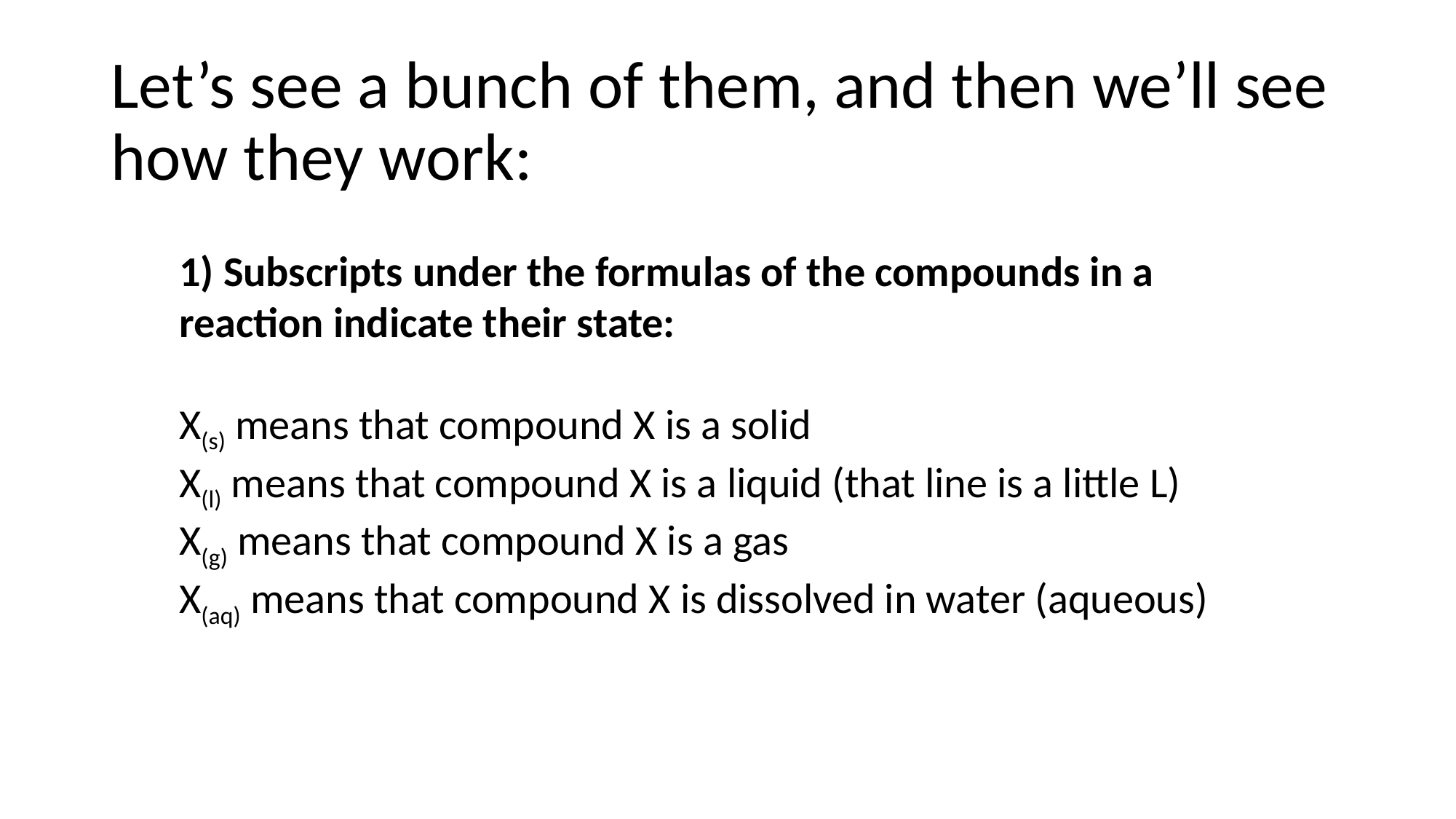

# Let’s see a bunch of them, and then we’ll see how they work:
1) Subscripts under the formulas of the compounds in a reaction indicate their state:

X(s) means that compound X is a solid
X(l) means that compound X is a liquid (that line is a little L)
X(g) means that compound X is a gas
X(aq) means that compound X is dissolved in water (aqueous)